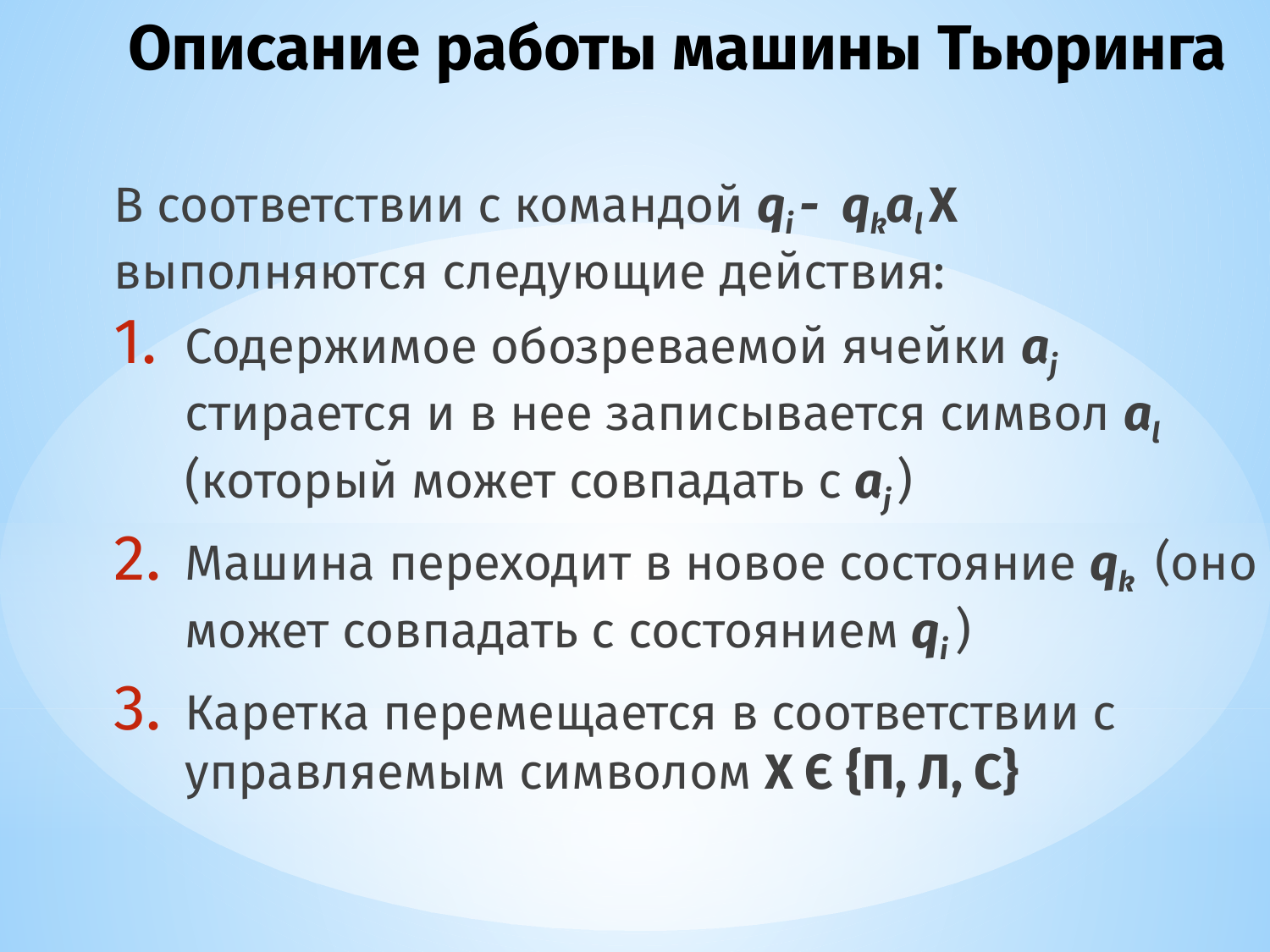

# Описание работы машины Тьюринга
В соответствии с командой qi -  qkal Х выполняются следующие действия:
Содержимое обозреваемой ячейки aj стирается и в нее записывается символ al    (который может совпадать с aj )
Машина переходит в новое состояние qk  (оно может совпадать с состоянием qi )
Каретка перемещается в соответствии с управляемым символом Х Є {П, Л, С}